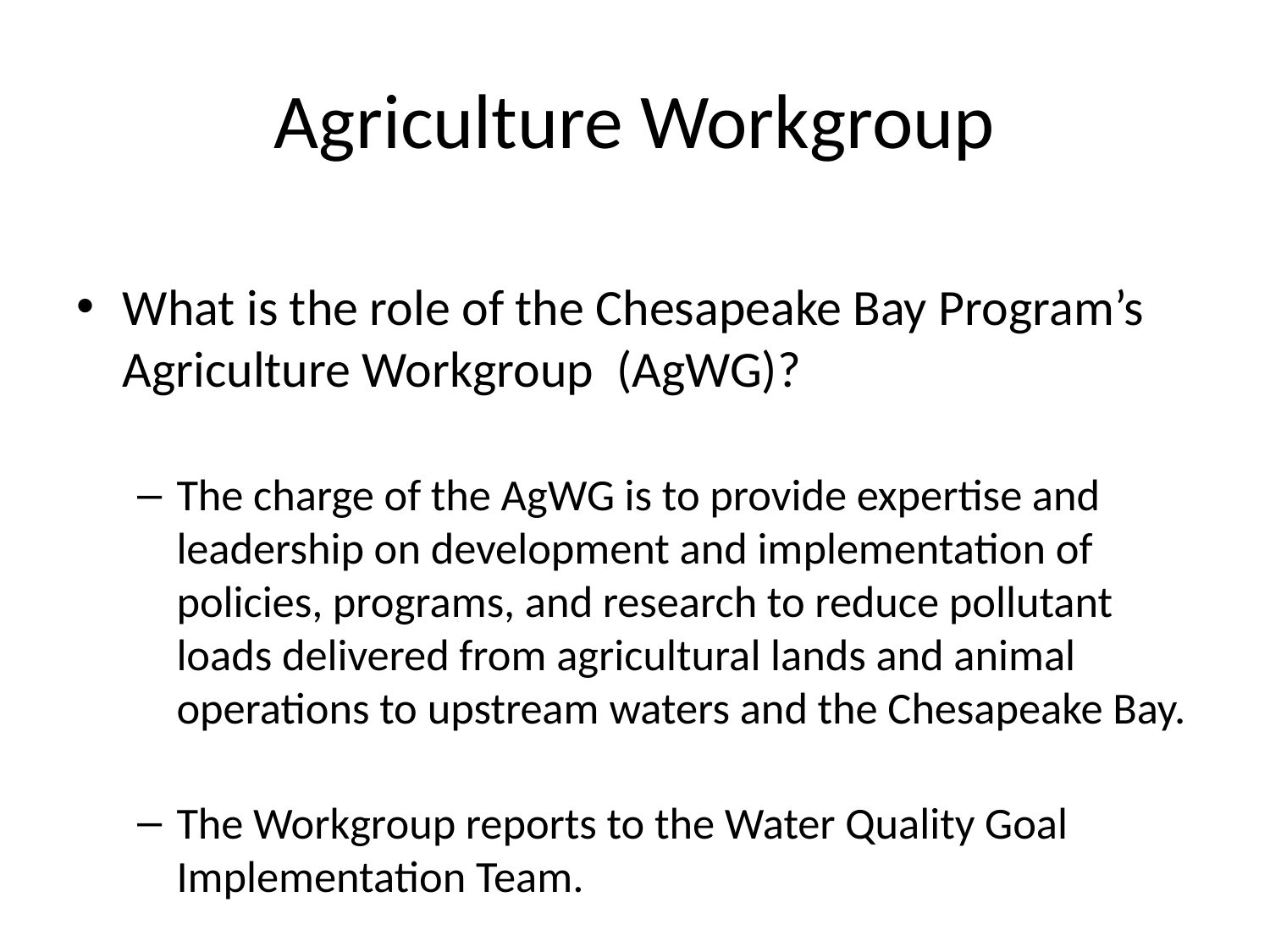

# Agriculture Workgroup
What is the role of the Chesapeake Bay Program’s Agriculture Workgroup  (AgWG)?
The charge of the AgWG is to provide expertise and leadership on development and implementation of policies, programs, and research to reduce pollutant loads delivered from agricultural lands and animal operations to upstream waters and the Chesapeake Bay.
The Workgroup reports to the Water Quality Goal Implementation Team.